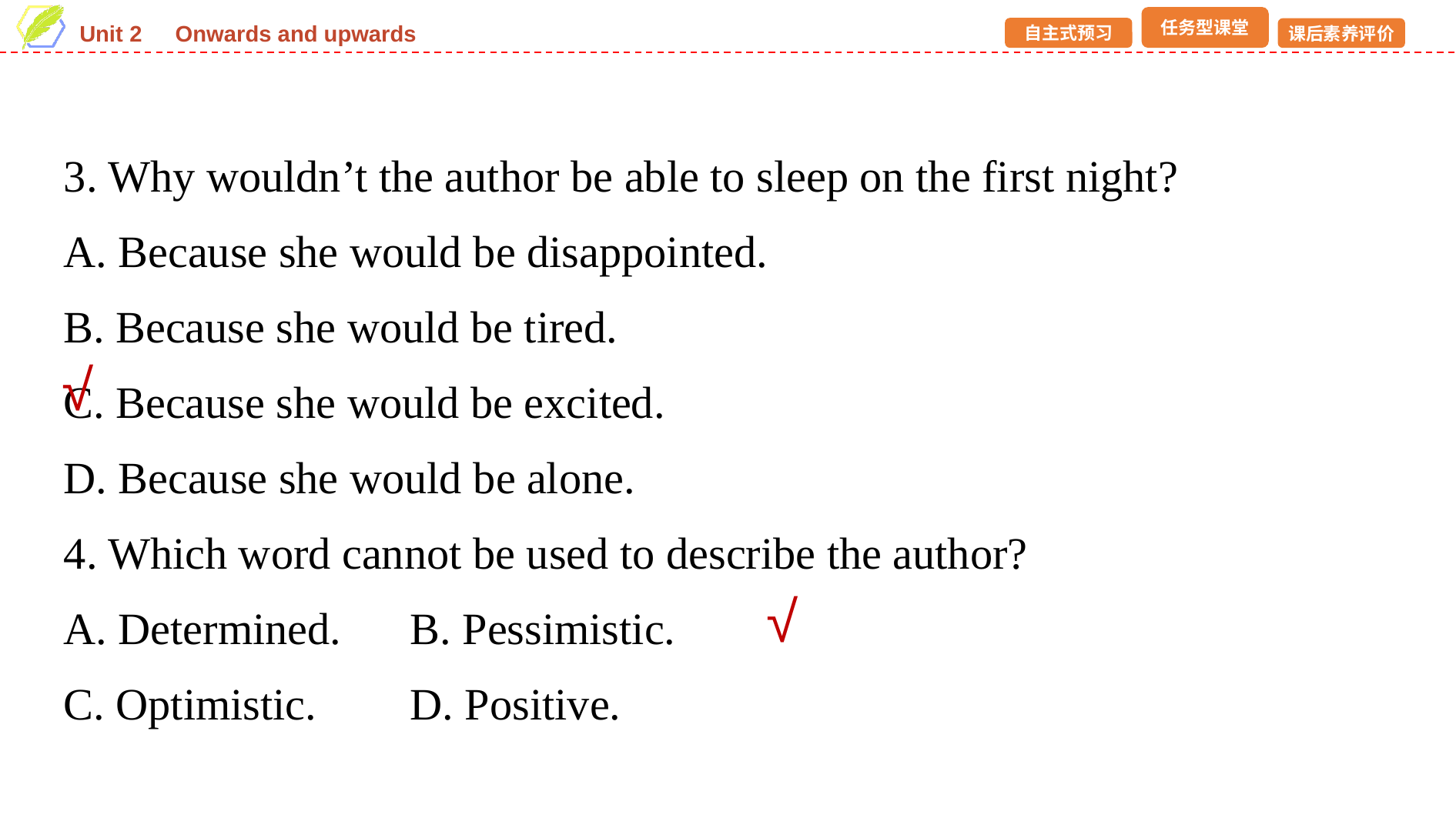

3. Why wouldn’t the author be able to sleep on the first night?
A. Because she would be disappointed.
B. Because she would be tired.
C. Because she would be excited.
D. Because she would be alone.
4. Which word cannot be used to describe the author?
A. Determined. 	B. Pessimistic.
C. Optimistic. 	D. Positive.
√
√